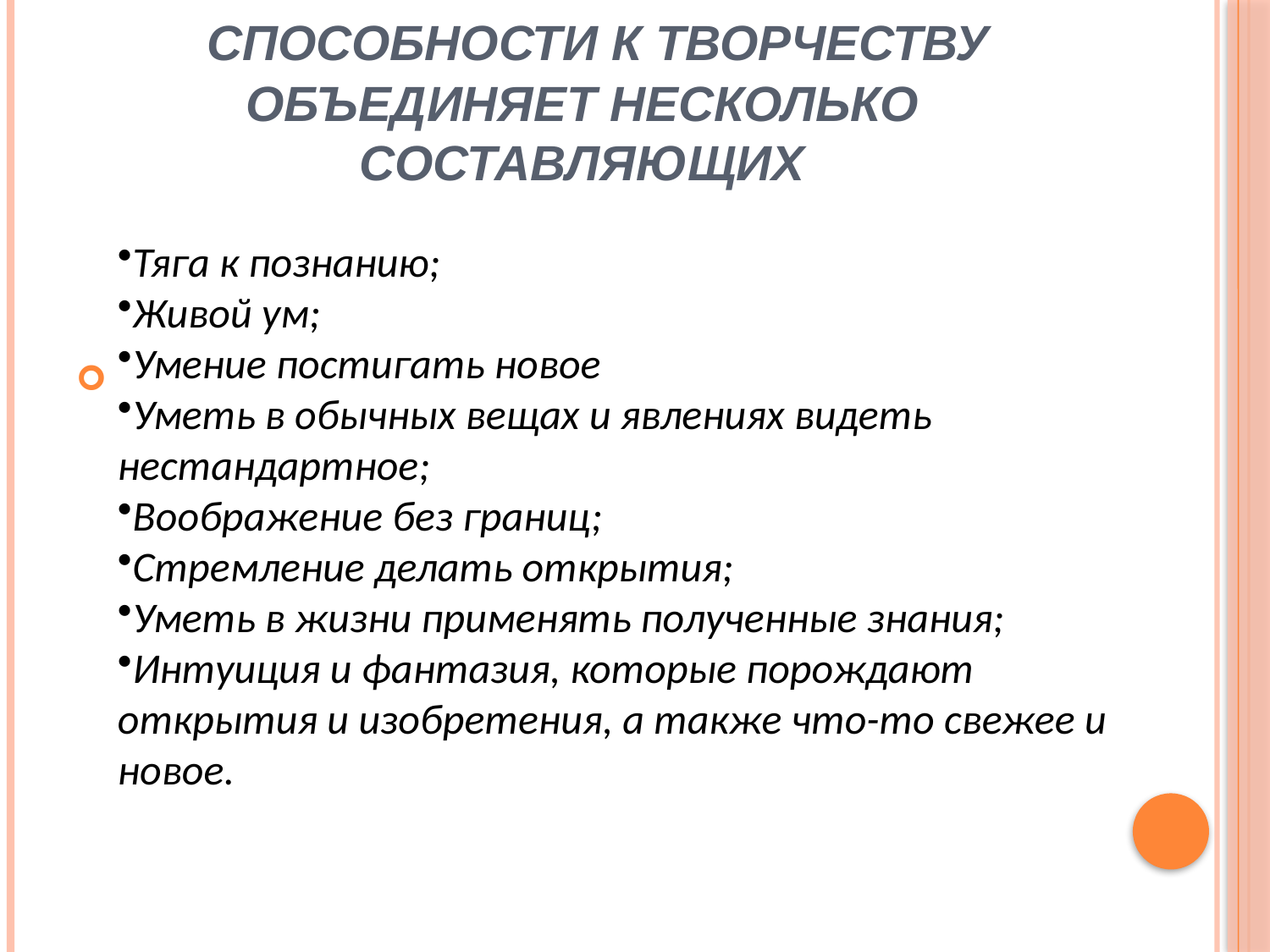

# Способности к творчеству объединяет несколько составляющих
Тяга к познанию;
Живой ум;
Умение постигать новое
Уметь в обычных вещах и явлениях видеть нестандартное;
Воображение без границ;
Стремление делать открытия;
Уметь в жизни применять полученные знания;
Интуиция и фантазия, которые порождают открытия и изобретения, а также что-то свежее и новое.